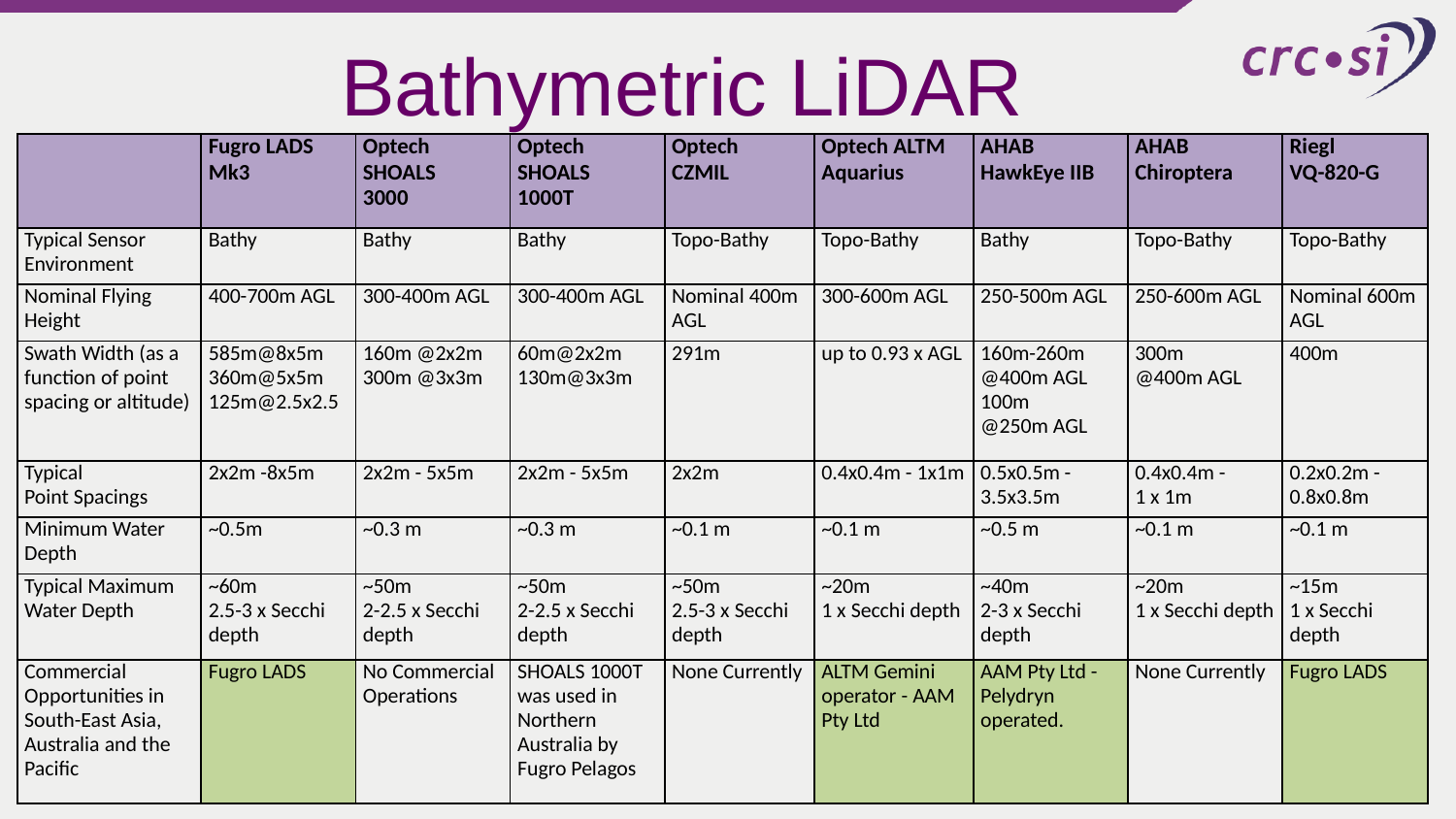

# Bathymetric LiDAR
|  | Fugro LADS Mk3 | Optech SHOALS 3000 | Optech SHOALS 1000T | Optech CZMIL | Optech ALTM Aquarius | AHAB HawkEye IIB | AHAB Chiroptera | Riegl VQ-820-G |
| --- | --- | --- | --- | --- | --- | --- | --- | --- |
| Typical Sensor Environment | Bathy | Bathy | Bathy | Topo-Bathy | Topo-Bathy | Bathy | Topo-Bathy | Topo-Bathy |
| Nominal Flying Height | 400-700m AGL | 300-400m AGL | 300-400m AGL | Nominal 400m AGL | 300-600m AGL | 250-500m AGL | 250-600m AGL | Nominal 600m AGL |
| Swath Width (as a function of point spacing or altitude) | 585m@8x5m 360m@5x5m 125m@2.5x2.5 | 160m @2x2m 300m @3x3m | 60m@2x2m 130m@3x3m | 291m | up to 0.93 x AGL | 160m-260m @400m AGL 100m @250m AGL | 300m @400m AGL | 400m |
| Typical Point Spacings | 2x2m -8x5m | 2x2m - 5x5m | 2x2m - 5x5m | 2x2m | 0.4x0.4m - 1x1m | 0.5x0.5m - 3.5x3.5m | 0.4x0.4m - 1 x 1m | 0.2x0.2m - 0.8x0.8m |
| Minimum Water Depth | ~0.5m | ~0.3 m | ~0.3 m | ~0.1 m | ~0.1 m | ~0.5 m | ~0.1 m | ~0.1 m |
| Typical Maximum Water Depth | ~60m 2.5-3 x Secchi depth | ~50m 2-2.5 x Secchi depth | ~50m 2-2.5 x Secchi depth | ~50m 2.5-3 x Secchi depth | ~20m 1 x Secchi depth | ~40m 2-3 x Secchi depth | ~20m 1 x Secchi depth | ~15m 1 x Secchi depth |
| Commercial Opportunities in South-East Asia, Australia and the Pacific | Fugro LADS | No Commercial Operations | SHOALS 1000T was used in Northern Australia by Fugro Pelagos | None Currently | ALTM Gemini operator - AAM Pty Ltd | AAM Pty Ltd - Pelydryn operated. | None Currently | Fugro LADS |